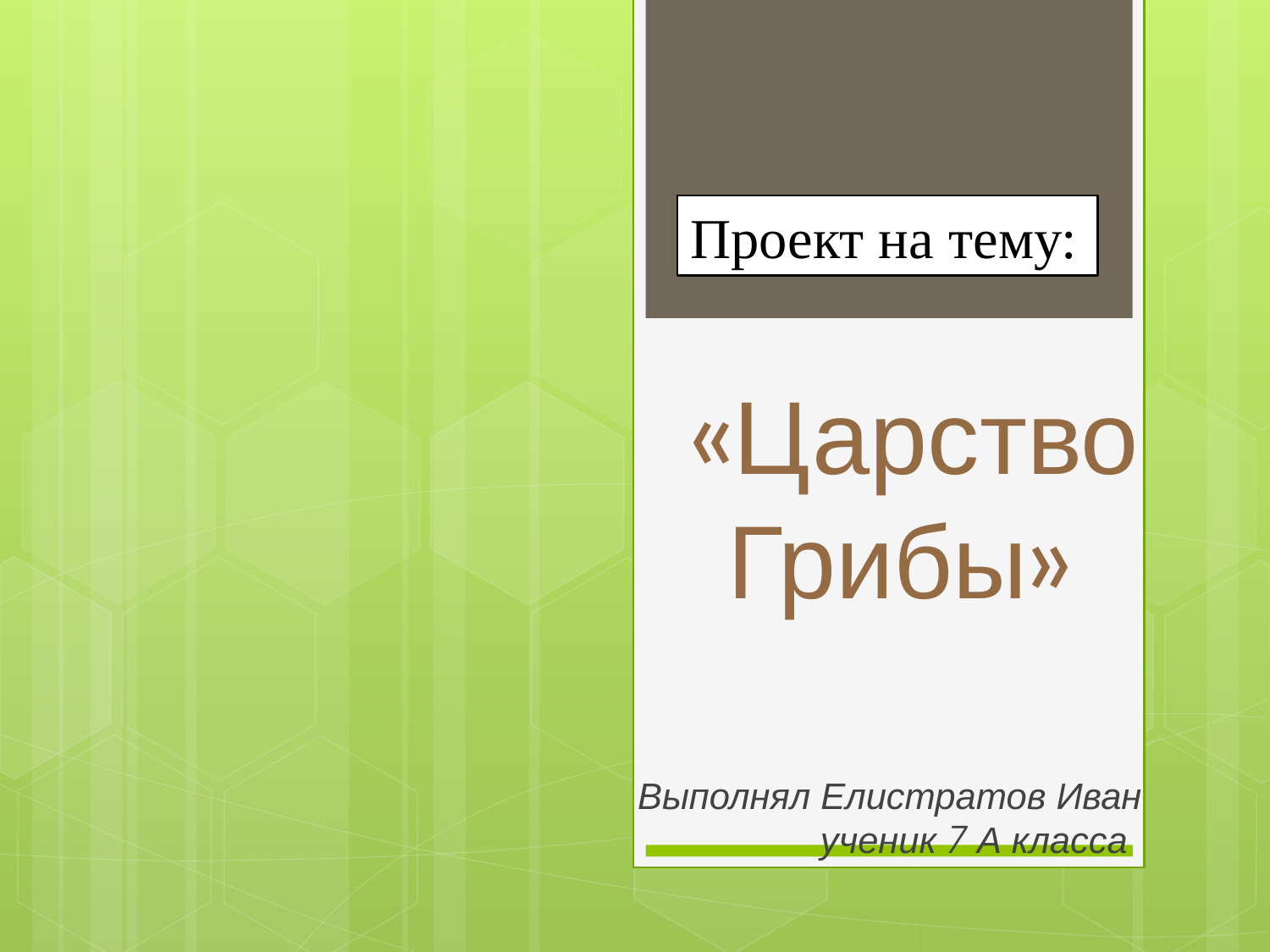

Проект на тему:
# «Царство Грибы»
Выполнял Елистратов Иван                   ученик 7 А класса